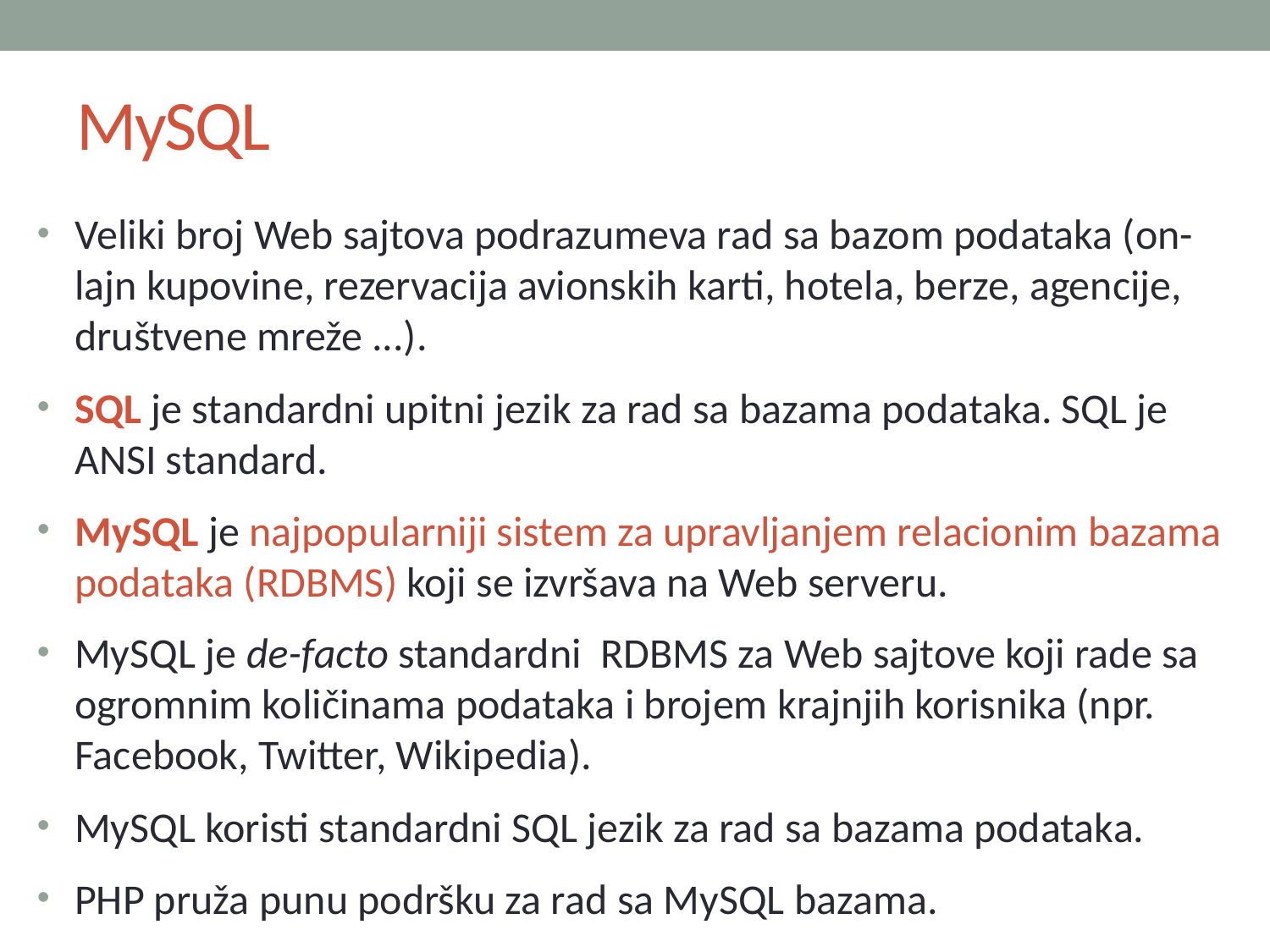

# MySQL
Veliki broj Web sajtova podrazumeva rad sa bazom podataka (on-lajn kupovine, rezervacija avionskih karti, hotela, berze, agencije, društvene mreže ...).
SQL je standardni upitni jezik za rad sa bazama podataka. SQL je ANSI standard.
MySQL je najpopularniji sistem za upravljanjem relacionim bazama podataka (RDBMS) koji se izvršava na Web serveru.
MySQL je de-facto standardni  RDBMS za Web sajtove koji rade sa ogromnim količinama podataka i brojem krajnjih korisnika (npr. Facebook, Twitter, Wikipedia).
MySQL koristi standardni SQL jezik za rad sa bazama podataka.
PHP pruža punu podršku za rad sa MySQL bazama.